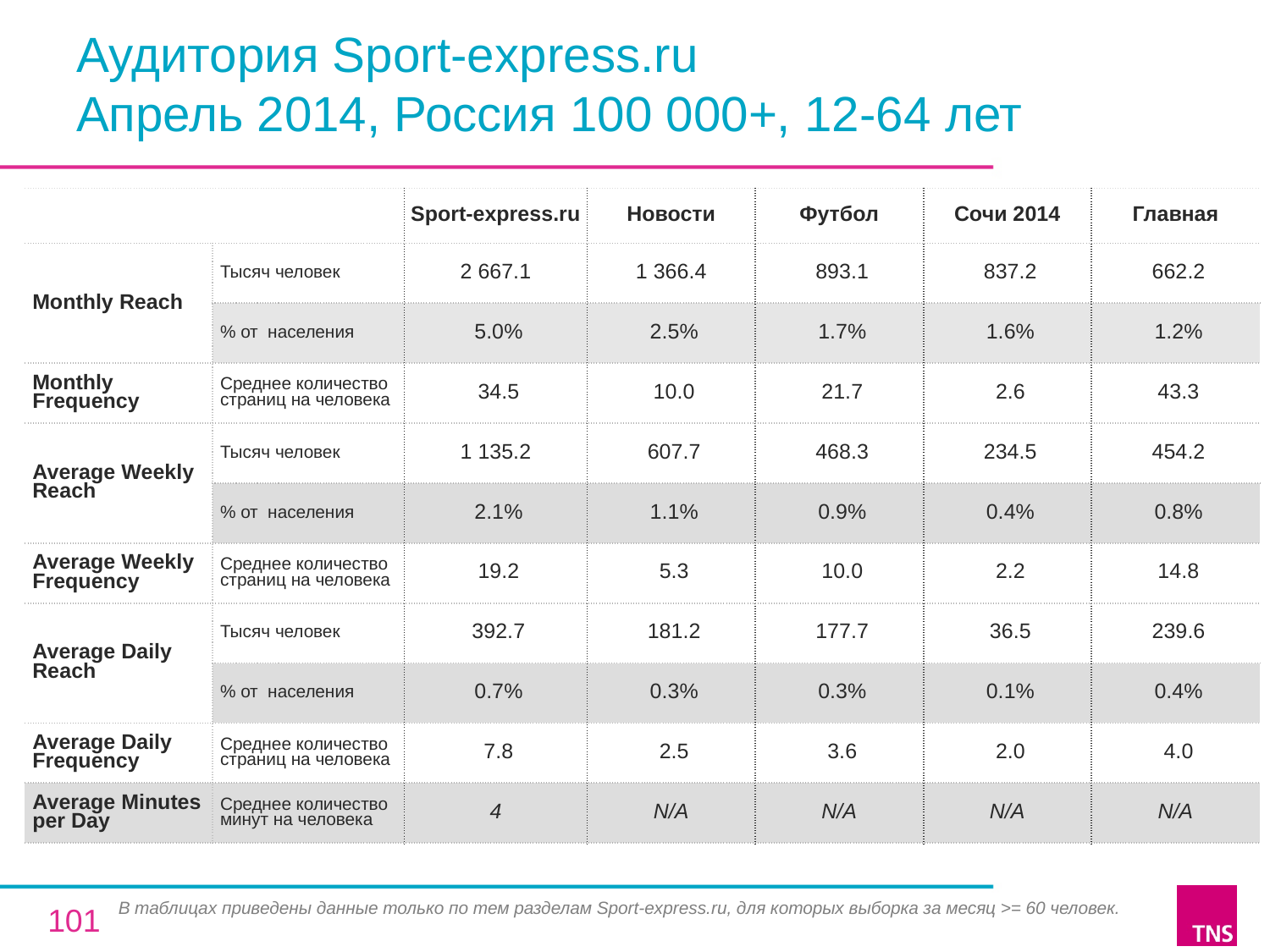

# Аудитория Sport-express.ru Апрель 2014, Россия 100 000+, 12-64 лет
|  |  | Sport-express.ru | Новости | Футбол | Сочи 2014 | Главная |
| --- | --- | --- | --- | --- | --- | --- |
| Monthly Reach | Тысяч человек | 2 667.1 | 1 366.4 | 893.1 | 837.2 | 662.2 |
|  | % от населения | 5.0% | 2.5% | 1.7% | 1.6% | 1.2% |
| Monthly Frequency | Среднее количество страниц на человека | 34.5 | 10.0 | 21.7 | 2.6 | 43.3 |
| Average Weekly Reach | Тысяч человек | 1 135.2 | 607.7 | 468.3 | 234.5 | 454.2 |
|  | % от населения | 2.1% | 1.1% | 0.9% | 0.4% | 0.8% |
| Average Weekly Frequency | Среднее количество страниц на человека | 19.2 | 5.3 | 10.0 | 2.2 | 14.8 |
| Average Daily Reach | Тысяч человек | 392.7 | 181.2 | 177.7 | 36.5 | 239.6 |
|  | % от населения | 0.7% | 0.3% | 0.3% | 0.1% | 0.4% |
| Average Daily Frequency | Среднее количество страниц на человека | 7.8 | 2.5 | 3.6 | 2.0 | 4.0 |
| Average Minutes per Day | Среднее количество минут на человека | 4 | N/A | N/A | N/A | N/A |
В таблицах приведены данные только по тем разделам Sport-express.ru, для которых выборка за месяц >= 60 человек.
101